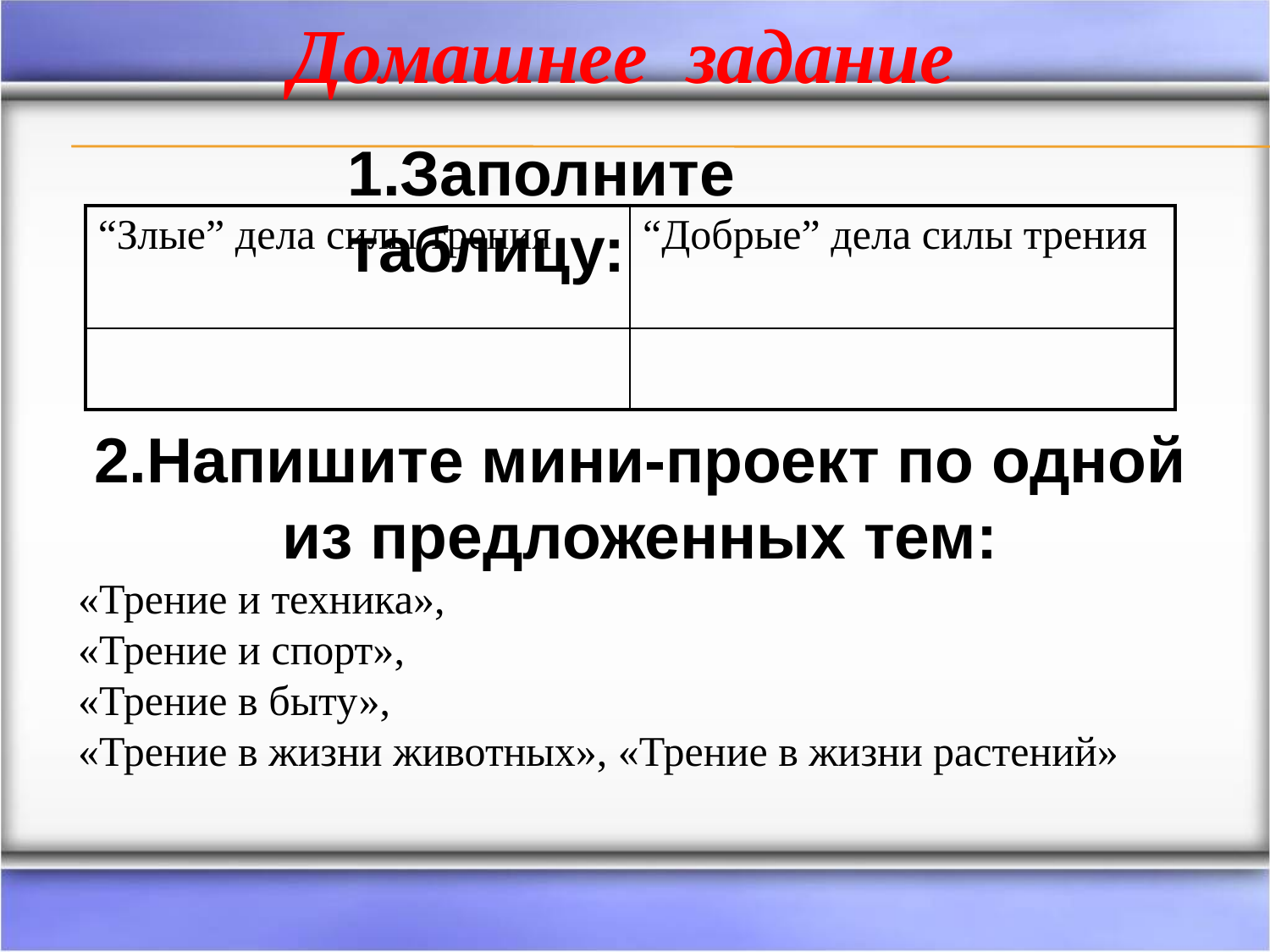

Домашнее  задание
1.Заполните таблицу:
| “Злые” дела силы трения | “Добрые” дела силы трения |
| --- | --- |
|  |  |
2.Напишите мини-проект по одной из предложенных тем:
«Трение и техника»,
«Трение и спорт»,
«Трение в быту»,
«Трение в жизни животных», «Трение в жизни растений»